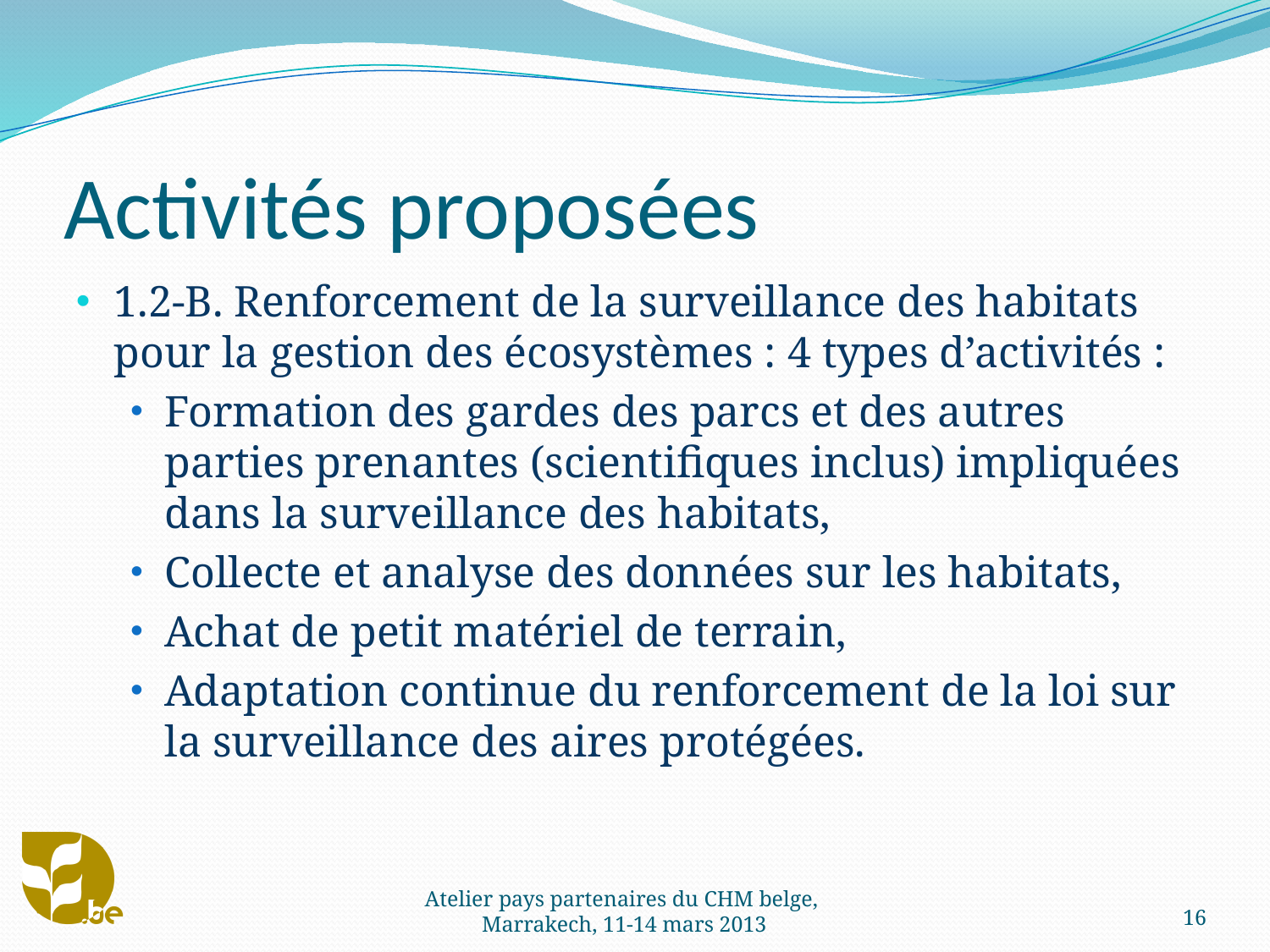

# Activités proposées
1.2-B. Renforcement de la surveillance des habitats pour la gestion des écosystèmes : 4 types d’activités :
Formation des gardes des parcs et des autres parties prenantes (scientifiques inclus) impliquées dans la surveillance des habitats,
Collecte et analyse des données sur les habitats,
Achat de petit matériel de terrain,
Adaptation continue du renforcement de la loi sur la surveillance des aires protégées.
16